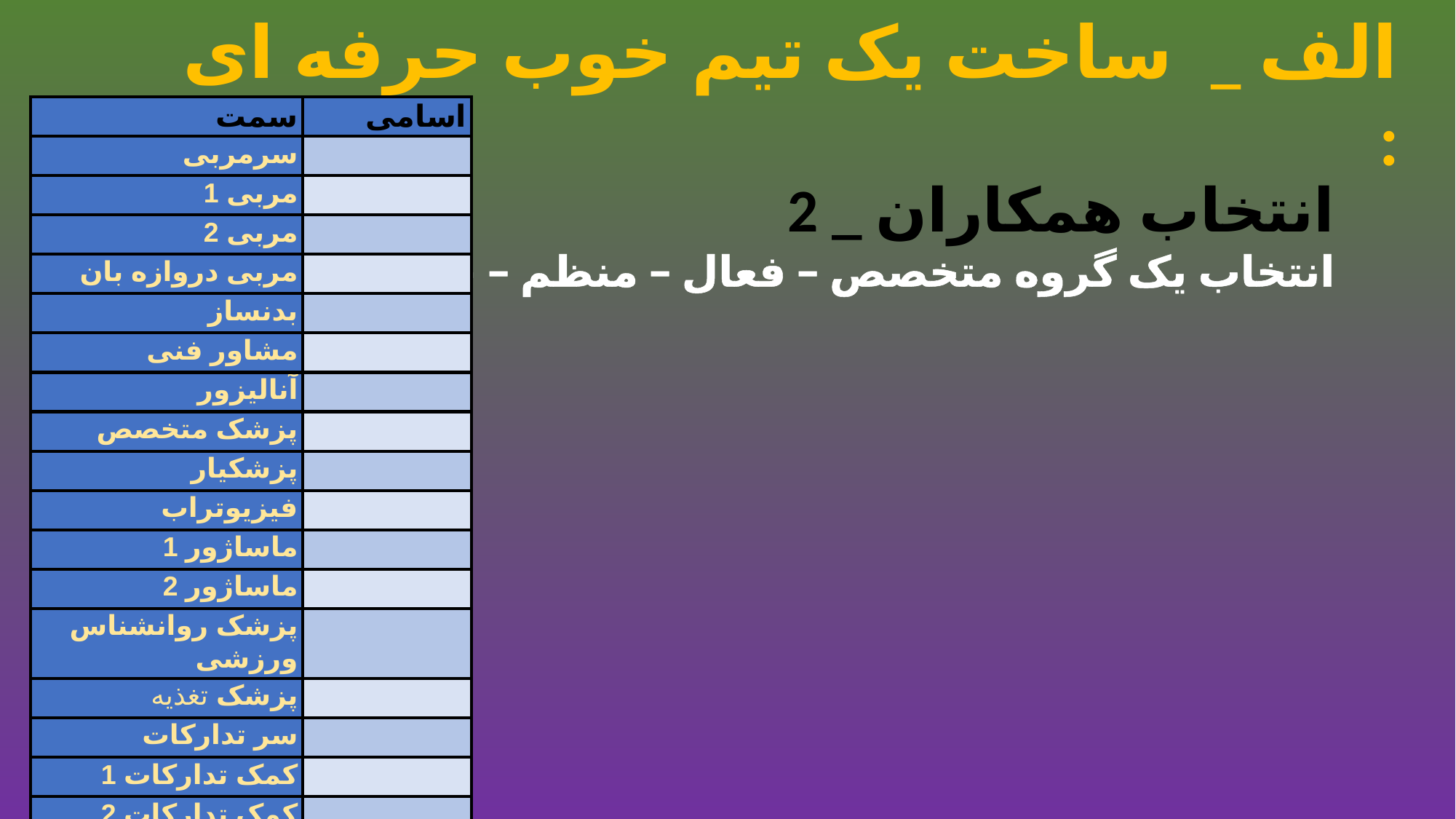

الف _  ساخت یک تیم خوب حرفه ای :
| سمت | اسامی |
| --- | --- |
| سرمربی |  |
| مربی 1 |  |
| مربی 2 |  |
| مربی دروازه بان |  |
| بدنساز |  |
| مشاور فنی |  |
| آنالیزور |  |
| پزشک متخصص |  |
| پزشکیار |  |
| فیزیوتراب |  |
| ماساژور 1 |  |
| ماساژور 2 |  |
| پزشک روانشناس ورزشی |  |
| پزشک تغذیه |  |
| سر تدارکات |  |
| کمک تدارکات 1 |  |
| کمک تدارکات 2 |  |
2 _ انتخاب همکاران
انتخاب یک گروه متخصص – فعال – منظم – خوش فکر